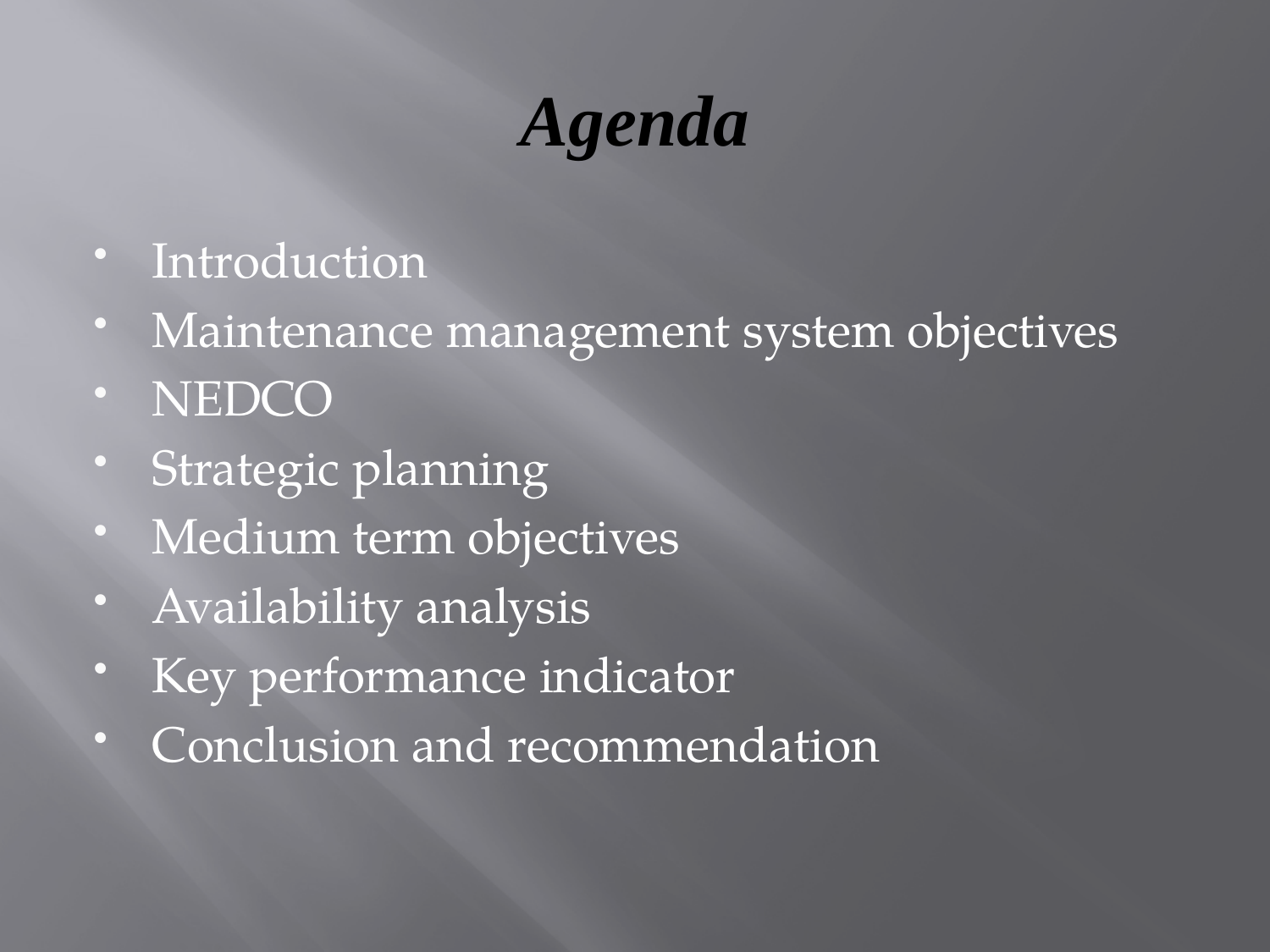

# Agenda
Introduction
Maintenance management system objectives
NEDCO
Strategic planning
Medium term objectives
Availability analysis
Key performance indicator
Conclusion and recommendation